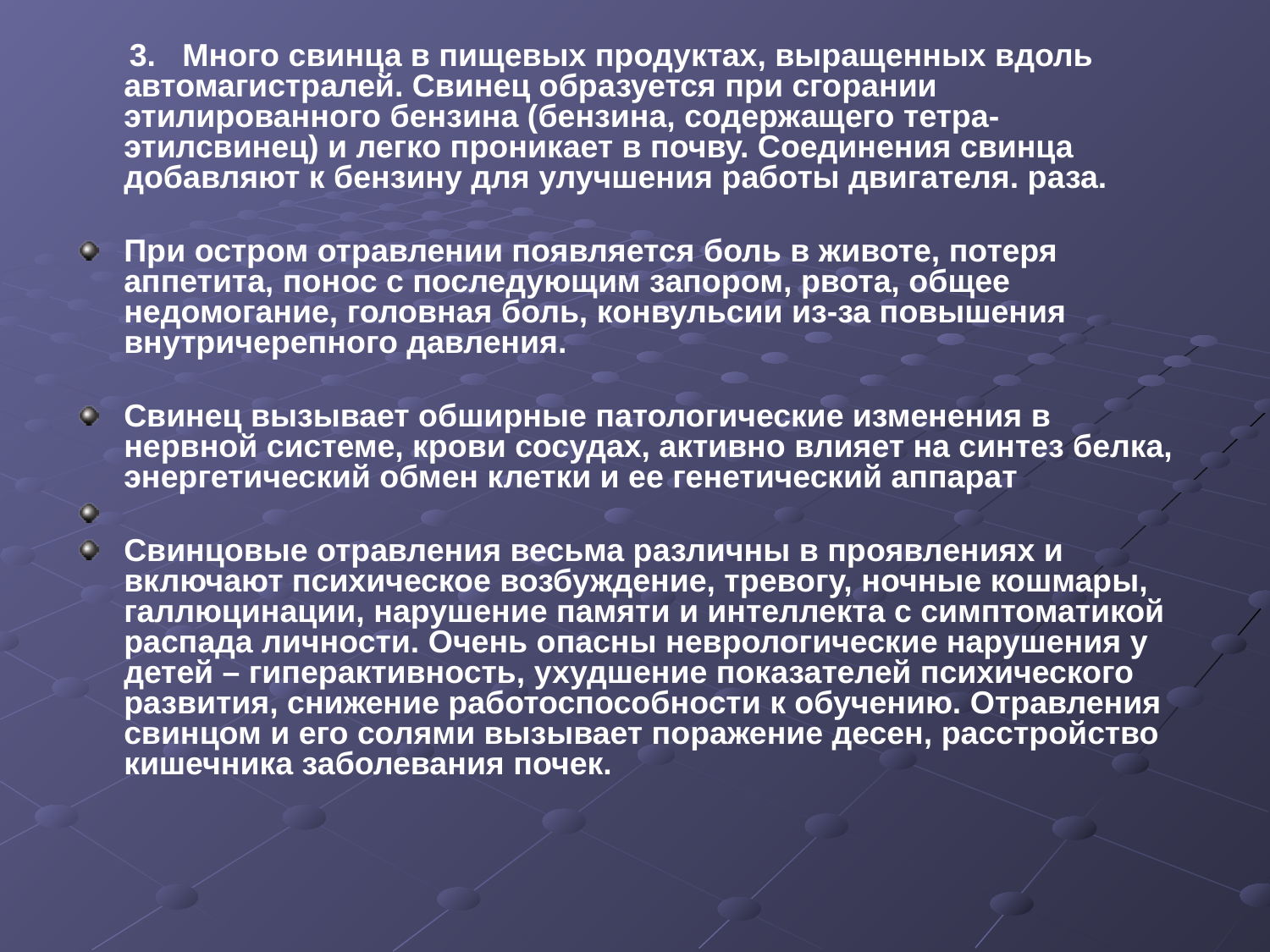

3.   Много свинца в пищевых продуктах, выращенных вдоль автомагистралей. Свинец образуется при сгорании этилированного бензина (бензина, содержащего тетра-этилсвинец) и легко проникает в почву. Соединения свинца добавляют к бензину для улучшения работы двигателя. раза.

При остром отравлении появляется боль в животе, потеря аппетита, понос с последующим запором, рвота, общее недомогание, головная боль, конвульсии из-за повышения внутричерепного давления.

Свинец вызывает обширные патологические изменения в нервной системе, крови сосудах, активно влияет на синтез белка, энергетический обмен клетки и ее генетический аппарат

Свинцовые отравления весьма различны в проявлениях и включают психическое возбуждение, тревогу, ночные кошмары, галлюцинации, нарушение памяти и интеллекта с симптоматикой распада личности. Очень опасны неврологические нарушения у детей – гиперактивность, ухудшение показателей психического развития, снижение работоспособности к обучению. Отравления свинцом и его солями вызывает поражение десен, расстройство кишечника заболевания почек.